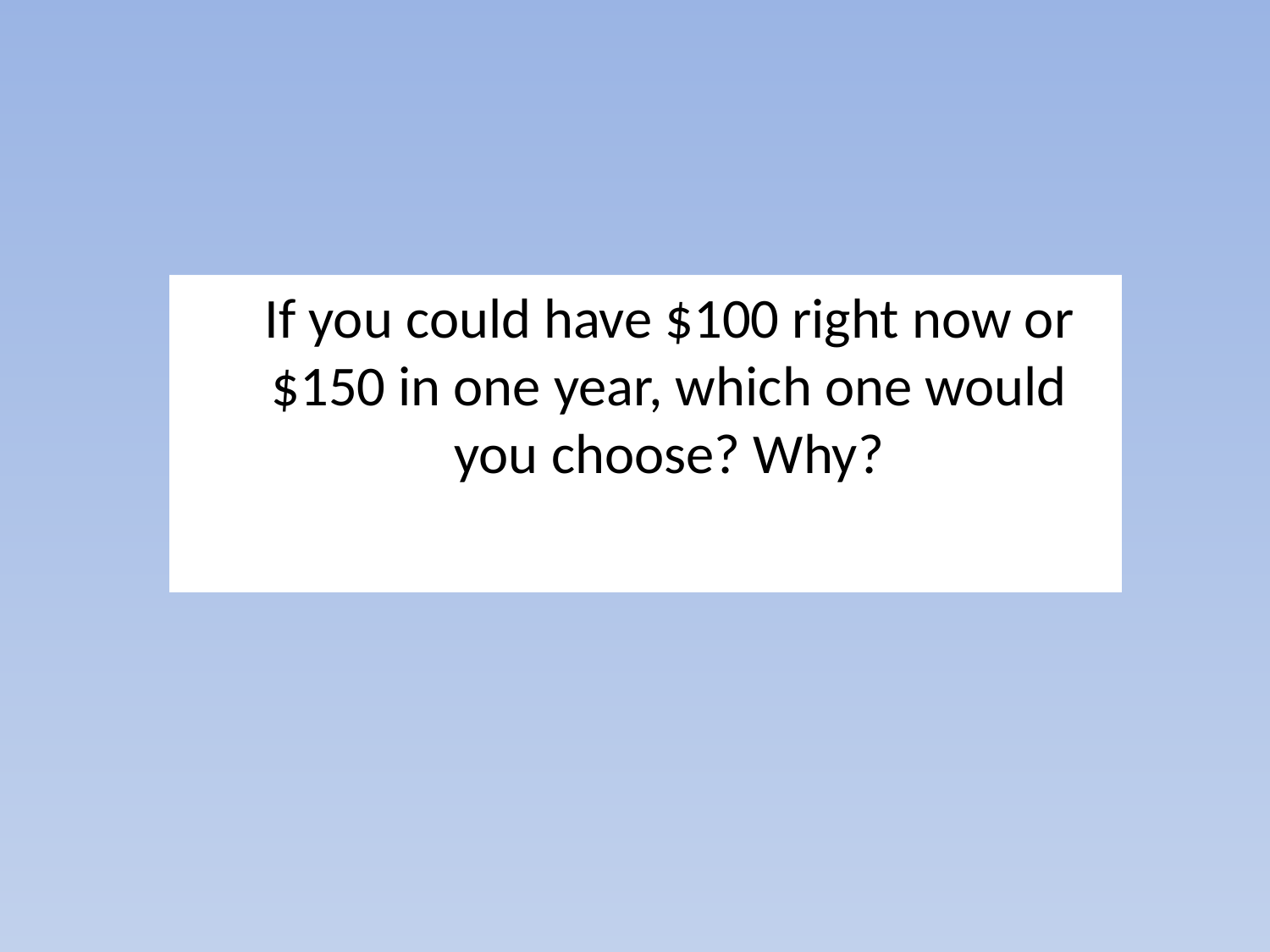

#
	If you could have $100 right now or $150 in one year, which one would you choose? Why?